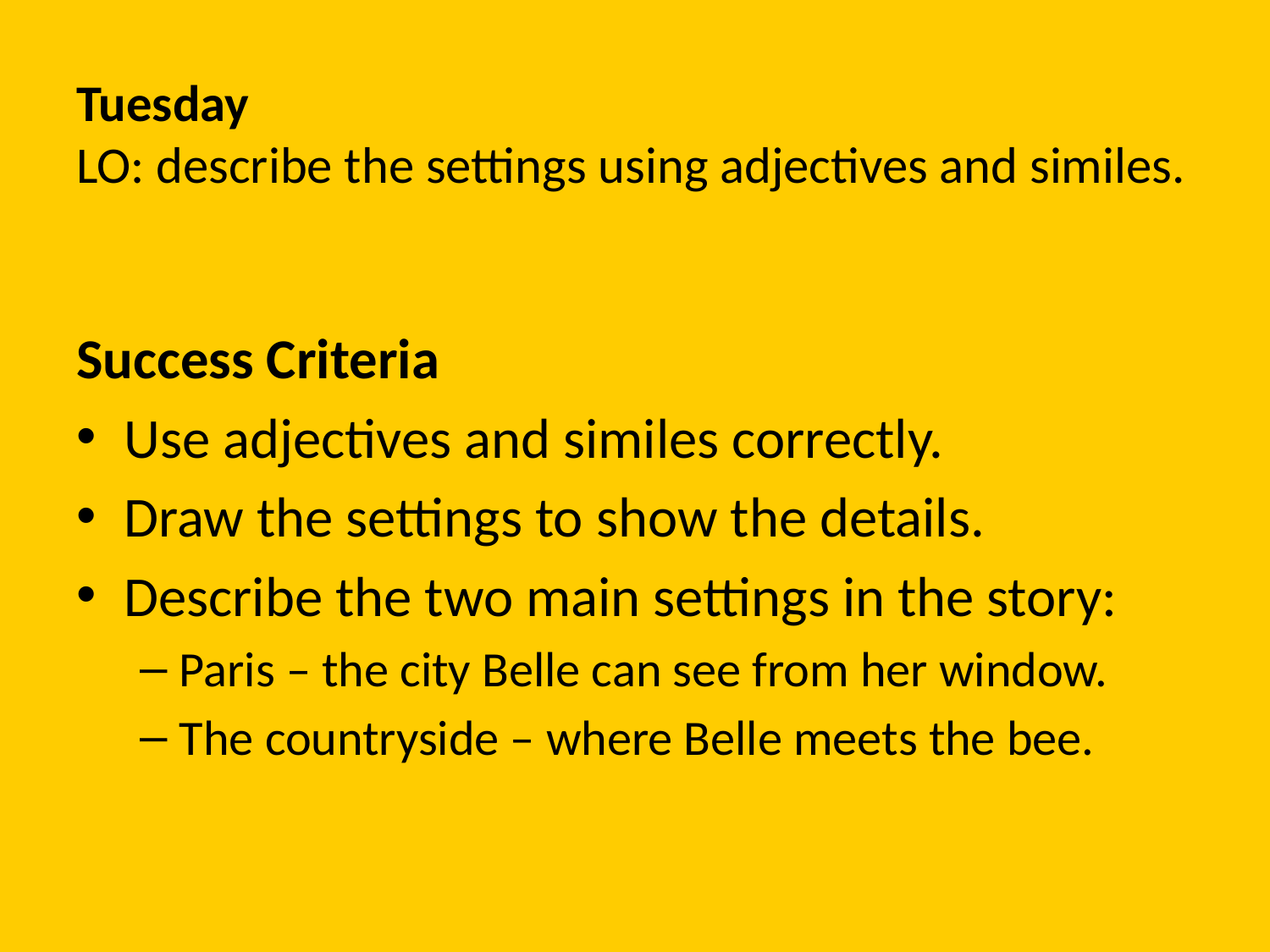

# Tuesday LO: describe the settings using adjectives and similes.
Success Criteria
Use adjectives and similes correctly.
Draw the settings to show the details.
Describe the two main settings in the story:
Paris – the city Belle can see from her window.
The countryside – where Belle meets the bee.